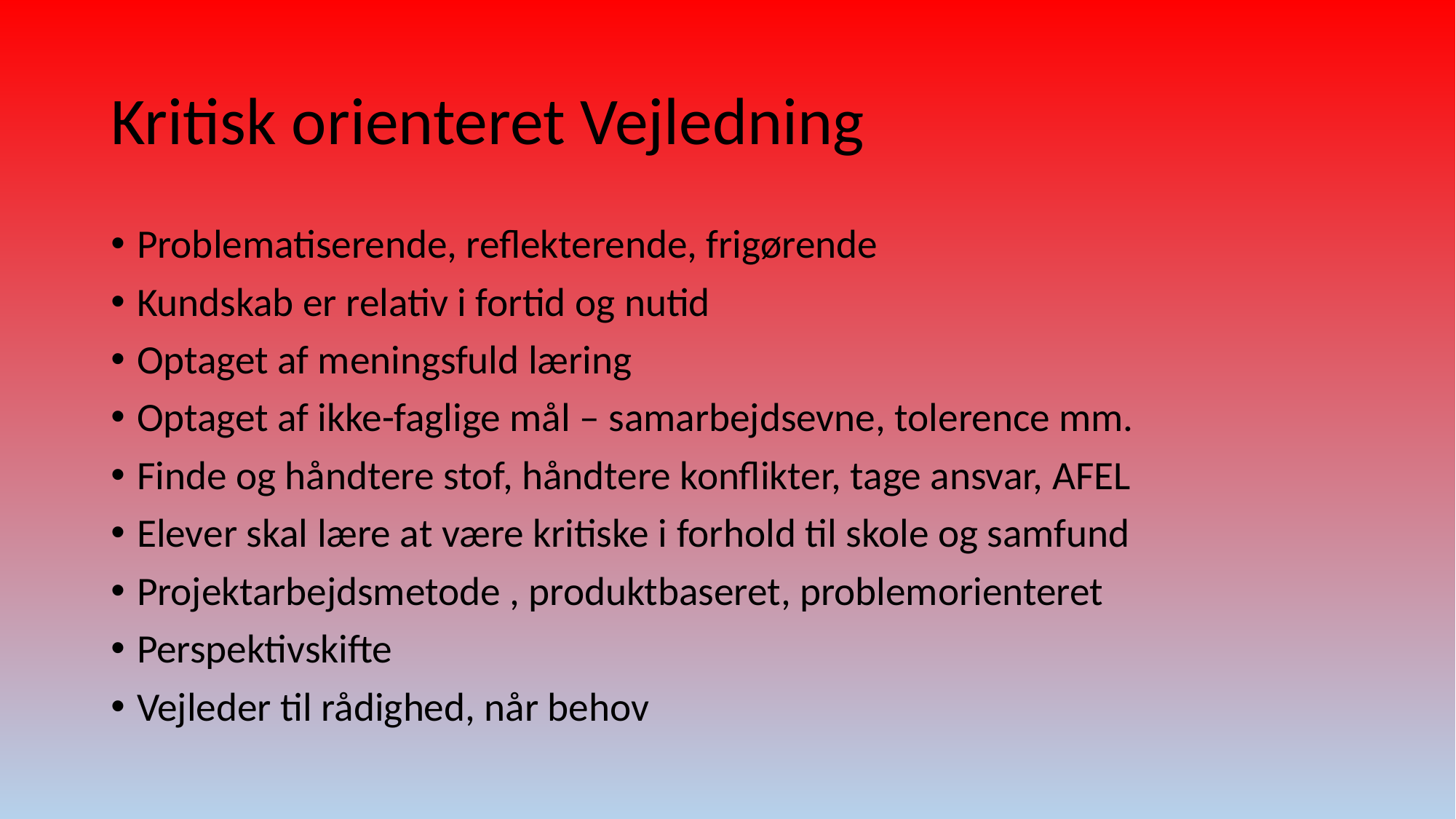

# Kritisk orienteret Vejledning
Problematiserende, reflekterende, frigørende
Kundskab er relativ i fortid og nutid
Optaget af meningsfuld læring
Optaget af ikke-faglige mål – samarbejdsevne, tolerence mm.
Finde og håndtere stof, håndtere konflikter, tage ansvar, AFEL
Elever skal lære at være kritiske i forhold til skole og samfund
Projektarbejdsmetode , produktbaseret, problemorienteret
Perspektivskifte
Vejleder til rådighed, når behov